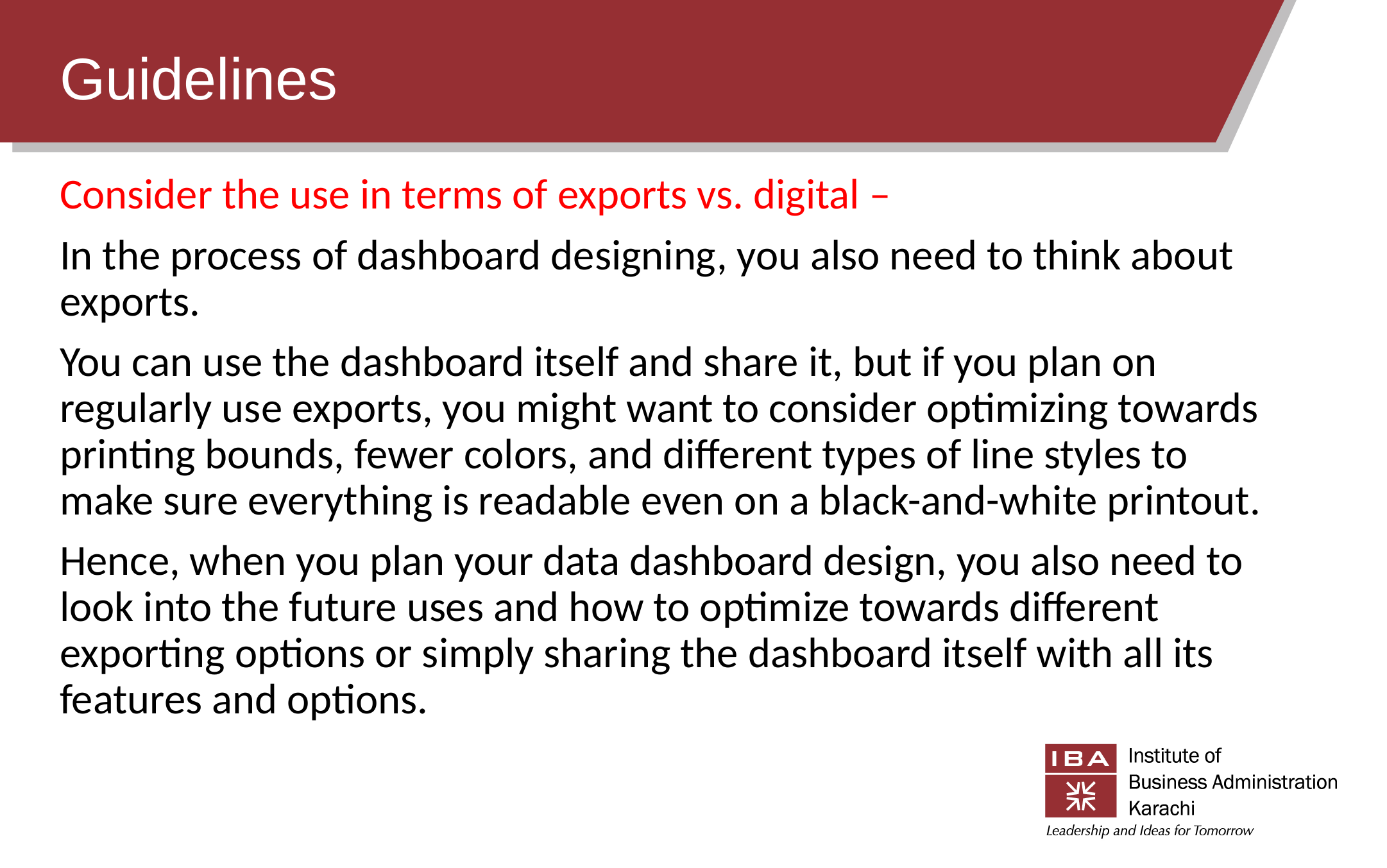

# Guidelines
Consider the use in terms of exports vs. digital –
In the process of dashboard designing, you also need to think about exports.
You can use the dashboard itself and share it, but if you plan on regularly use exports, you might want to consider optimizing towards printing bounds, fewer colors, and different types of line styles to make sure everything is readable even on a black-and-white printout.
Hence, when you plan your data dashboard design, you also need to look into the future uses and how to optimize towards different exporting options or simply sharing the dashboard itself with all its features and options.